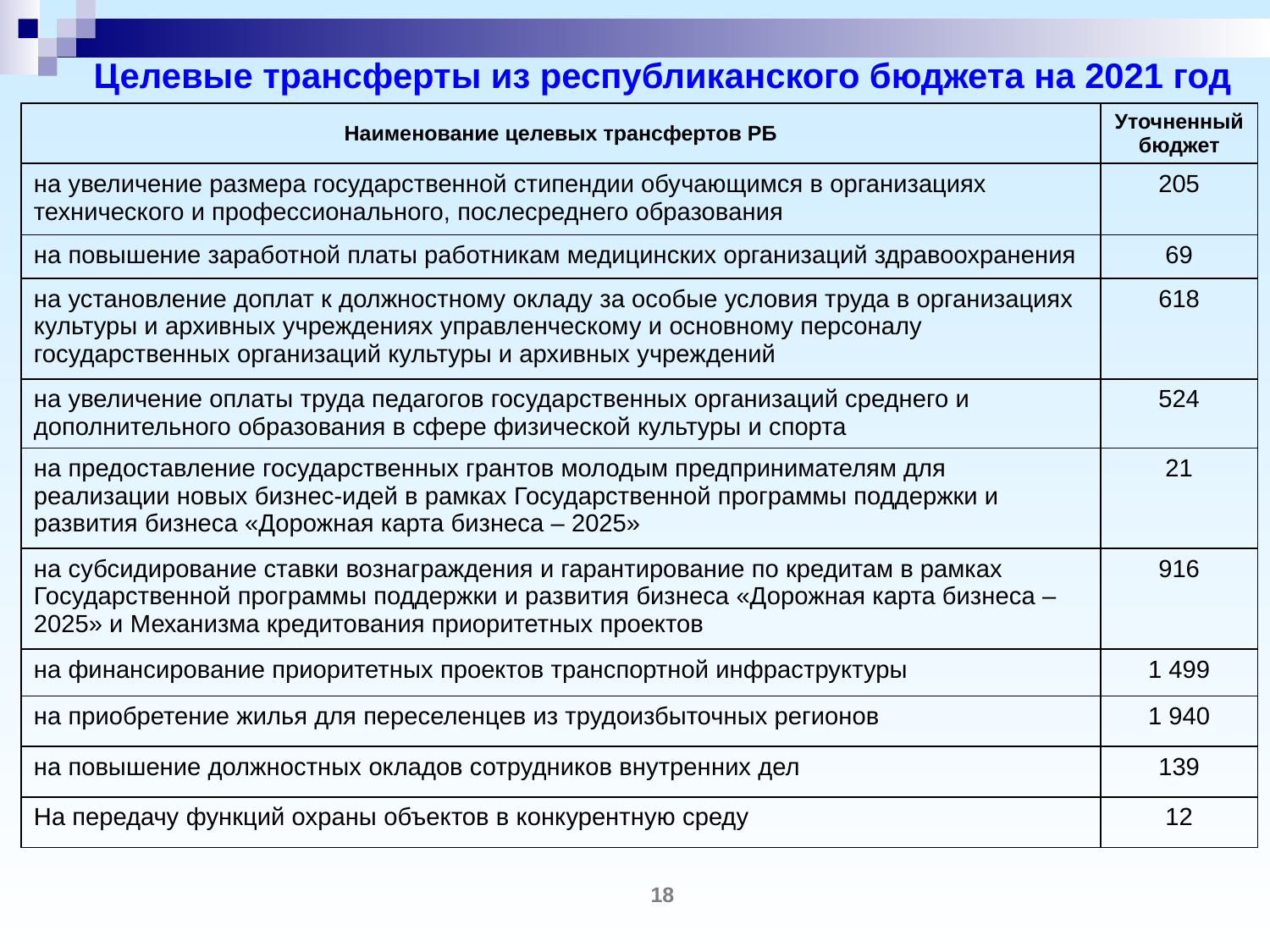

Целевые трансферты из республиканского бюджета на 2021 год

| Наименование целевых трансфертов РБ | Уточненный бюджет |
| --- | --- |
| на увеличение размера государственной стипендии обучающимся в организациях технического и профессионального, послесреднего образования | 205 |
| на повышение заработной платы работникам медицинских организаций здравоохранения | 69 |
| на установление доплат к должностному окладу за особые условия труда в организациях культуры и архивных учреждениях управленческому и основному персоналу государственных организаций культуры и архивных учреждений | 618 |
| на увеличение оплаты труда педагогов государственных организаций среднего и дополнительного образования в сфере физической культуры и спорта | 524 |
| на предоставление государственных грантов молодым предпринимателям для реализации новых бизнес-идей в рамках Государственной программы поддержки и развития бизнеса «Дорожная карта бизнеса – 2025» | 21 |
| на субсидирование ставки вознаграждения и гарантирование по кредитам в рамках Государственной программы поддержки и развития бизнеса «Дорожная карта бизнеса – 2025» и Механизма кредитования приоритетных проектов | 916 |
| на финансирование приоритетных проектов транспортной инфраструктуры | 1 499 |
| на приобретение жилья для переселенцев из трудоизбыточных регионов | 1 940 |
| на повышение должностных окладов сотрудников внутренних дел | 139 |
| На передачу функций охраны объектов в конкурентную среду | 12 |
18